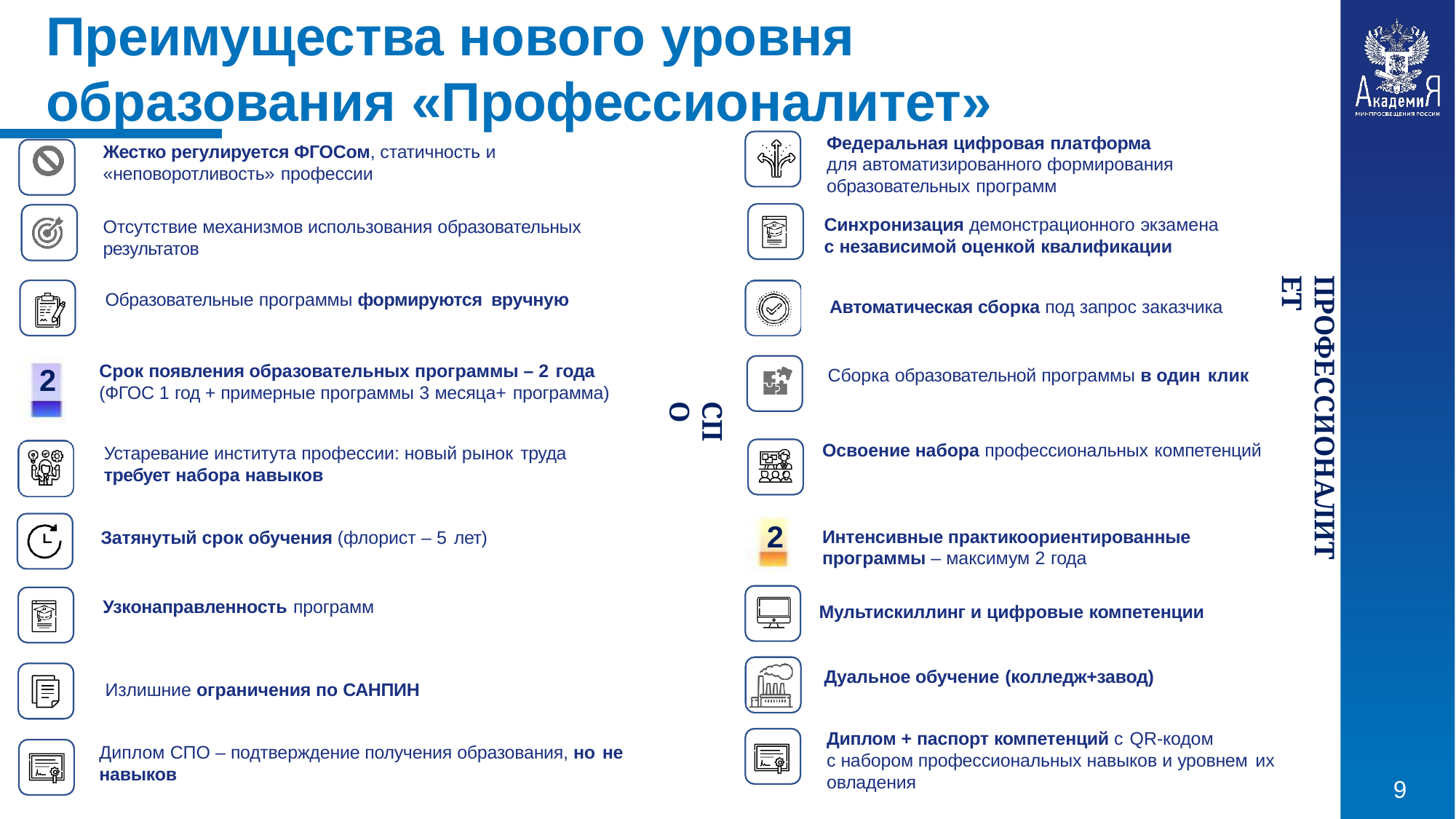

# Преимущества нового уровня
образования «Профессионалитет»

Федеральная цифровая платформа  для автоматизированного формирования  образовательных программ

Жестко регулируется ФГОСом, статичность и
«неповоротливость» профессии

Синхронизация демонстрационного экзамена
с независимой оценкой квалификации

Отсутствие механизмов использования образовательных  результатов

ПРОФЕССИОНАЛИТЕТ

Образовательные программы формируются вручную

Автоматическая сборка под запрос заказчика

Срок появления образовательных программы – 2 года
(ФГОС 1 год + примерные программы 3 месяца+ программа)
2

Сборка образовательной программы в один клик

СПО
Освоение набора профессиональных компетенций

Устаревание института профессии: новый рынок труда
требует набора навыков

2

Интенсивные практикоориентированные  программы – максимум 2 года

Затянутый срок обучения (флорист – 5 лет)

Узконаправленность программ

Мультискиллинг и цифровые компетенции

Дуальное обучение (колледж+завод)

Излишние ограничения по САНПИН

Диплом + паспорт компетенций с QR-кодом
с набором профессиональных навыков и уровнем их
овладения

Диплом СПО – подтверждение получения образования, но не
навыков

9